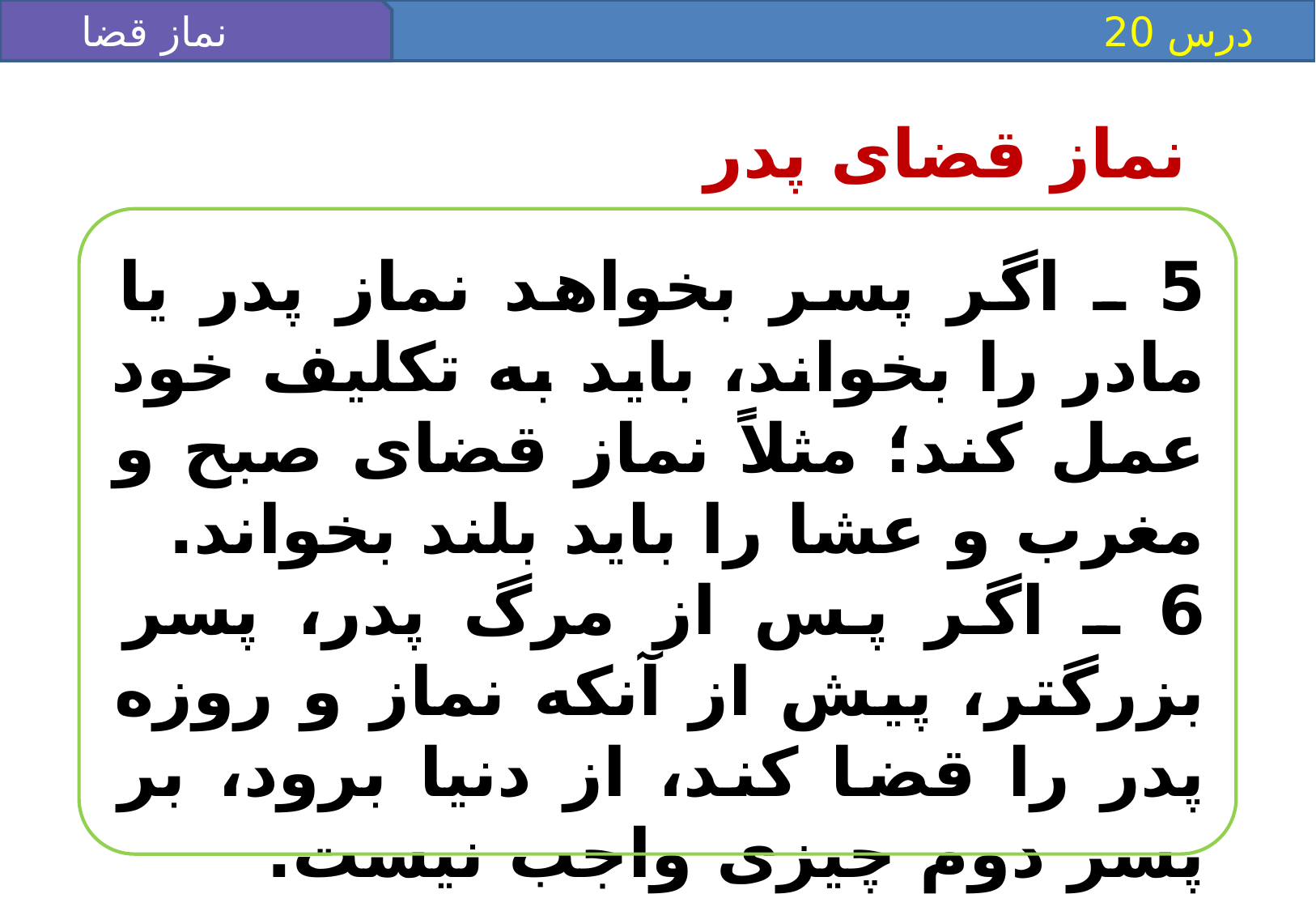

نماز قضا
 درس 20
نماز قضاى پدر

5 ـ اگر پسر بخواهد نماز پدر يا مادر را بخواند، بايد به تكليف خود عمل كند؛ مثلاً نماز قضاى صبح و مغرب و عشا را بايد بلند بخواند.
6 ـ اگر پس از مرگ پدر، پسر بزرگ‏تر، پيش از آنكه نماز و روزه پدر را قضا كند، از دنيا برود، بر پسر دوم چيزى واجب نيست.